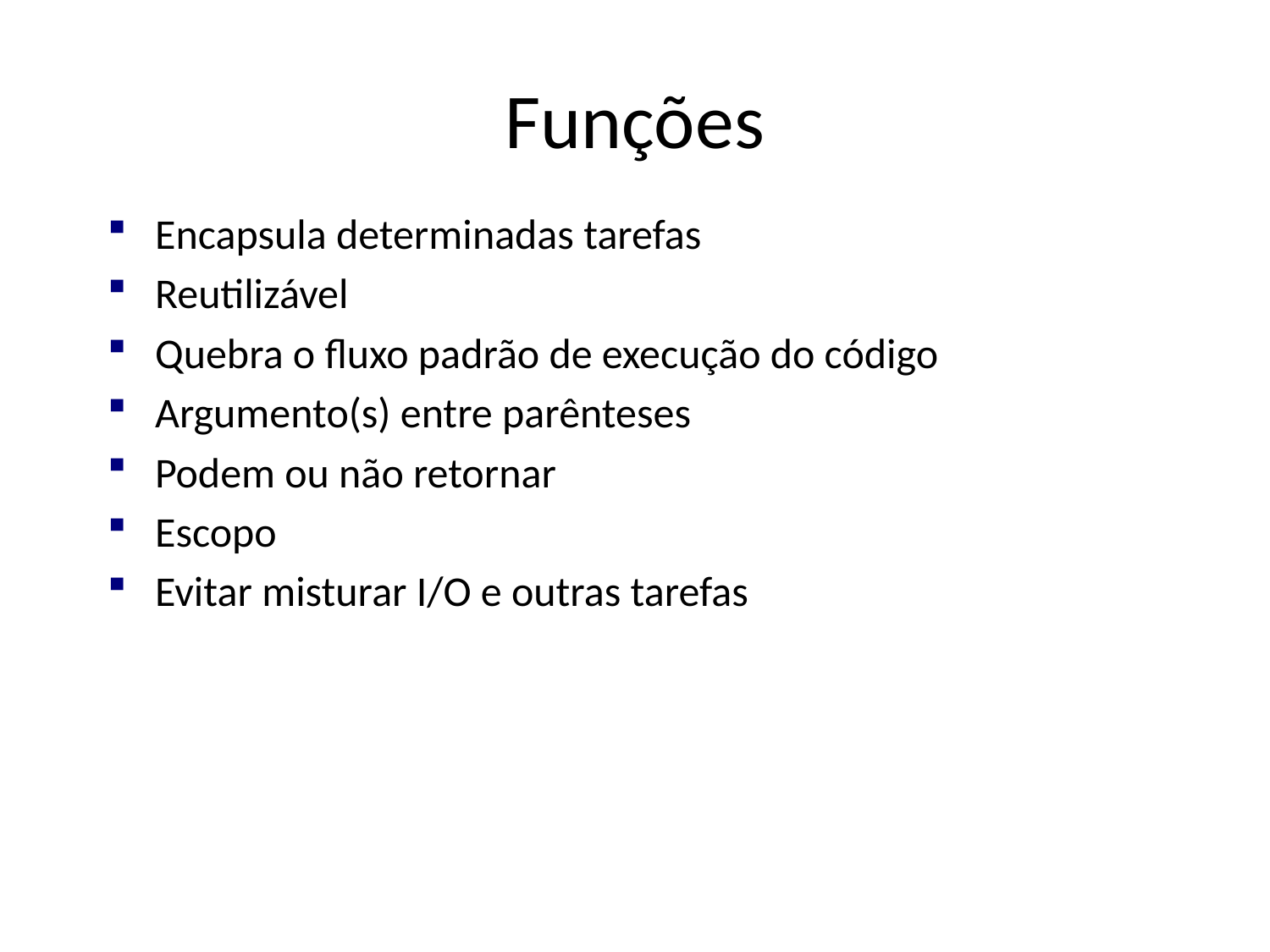

# Funções
Encapsula determinadas tarefas
Reutilizável
Quebra o fluxo padrão de execução do código
Argumento(s) entre parênteses
Podem ou não retornar
Escopo
Evitar misturar I/O e outras tarefas